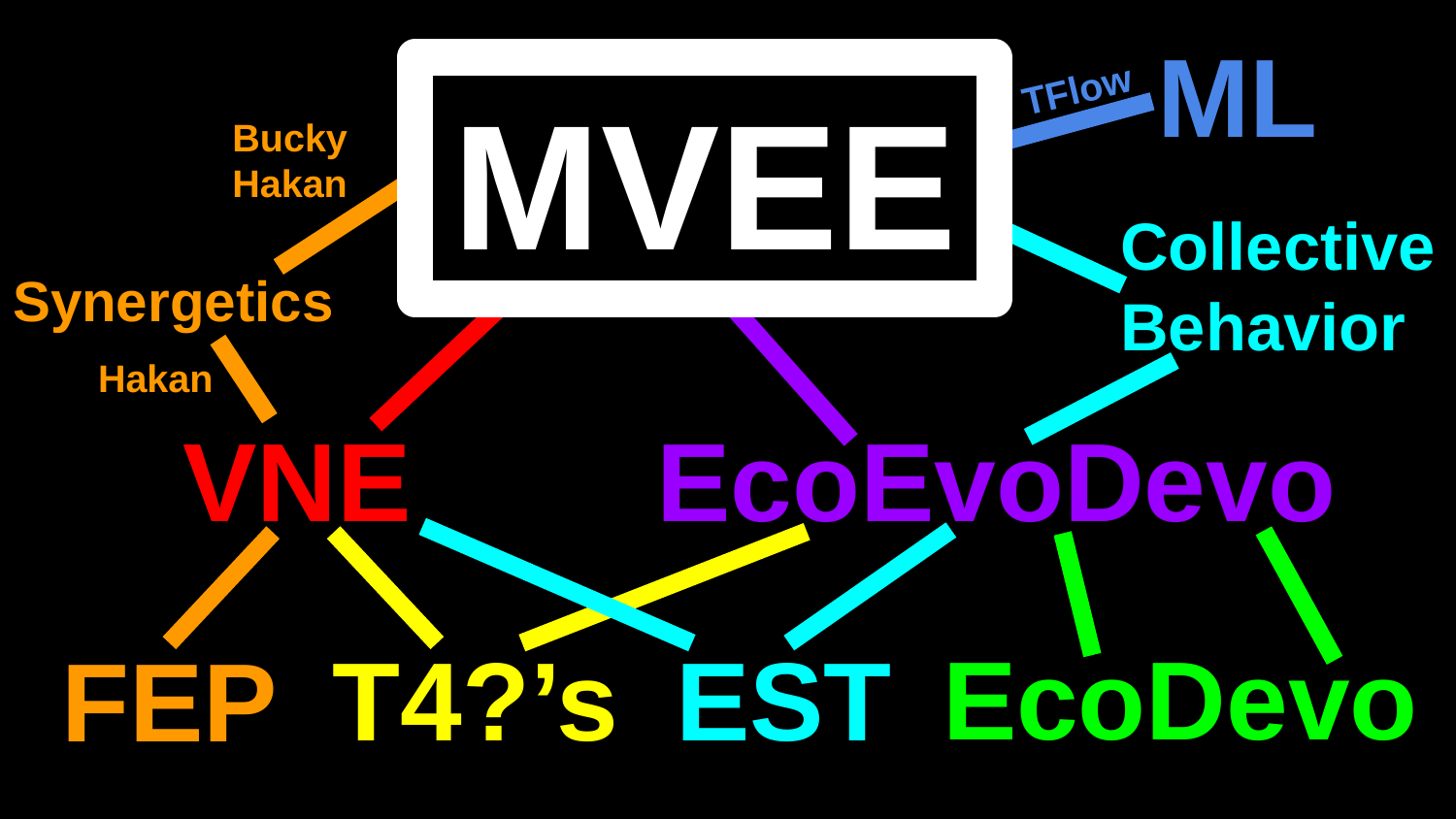

ML
TFlow
MVEE
Bucky
Hakan
Collective Behavior
Synergetics
Hakan
EcoEvoDevo
VNE
EcoDevo
T4?’s
EST
FEP